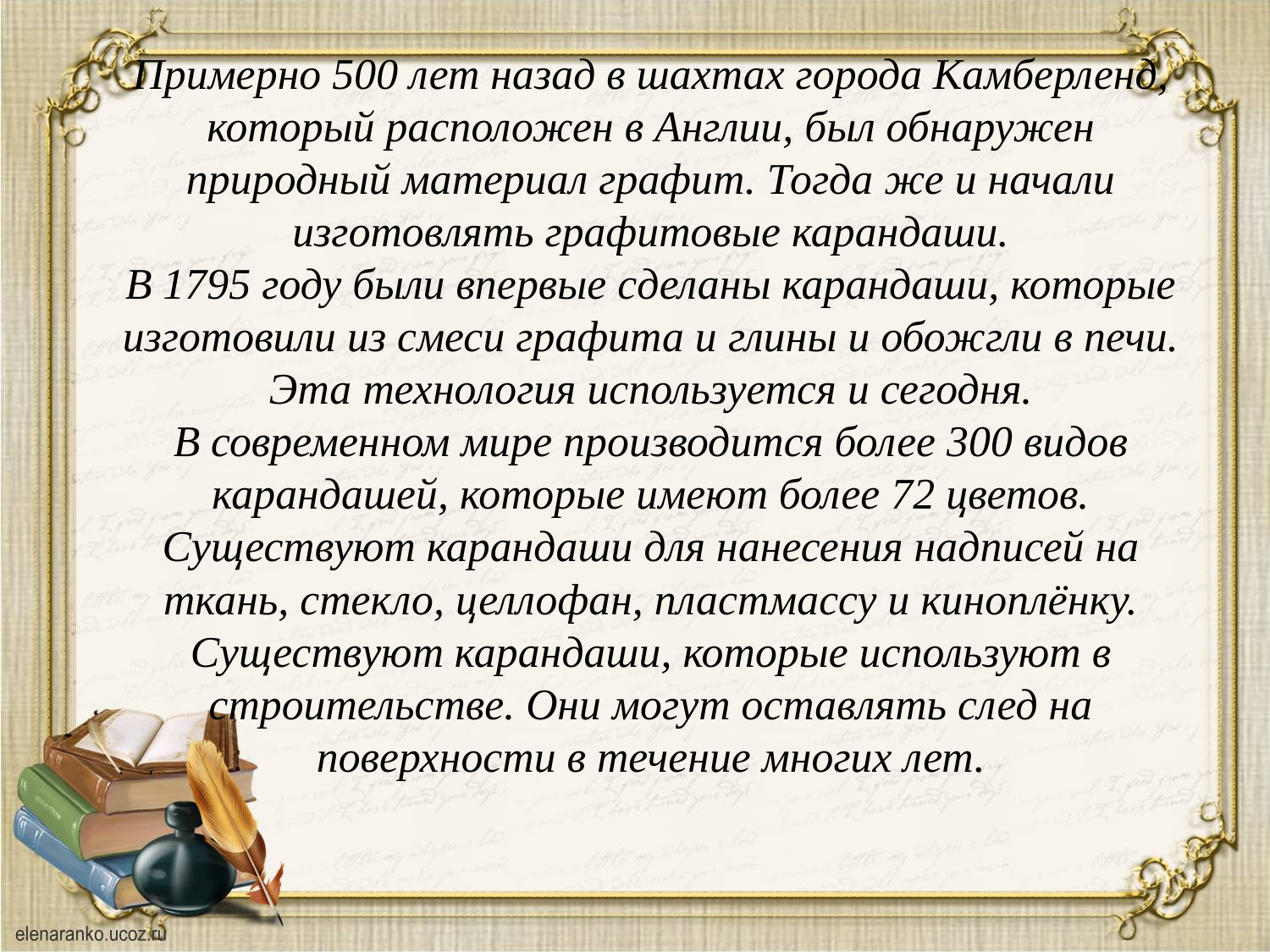

# Примерно 500 лет назад в шахтах города Камберленд, который расположен в Англии, был обнаружен природный материал графит. Тогда же и начали изготовлять графитовые карандаши. В 1795 году были впервые сделаны карандаши, которые изготовили из смеси графита и глины и обожгли в печи. Эта технология используется и сегодня. В современном мире производится более 300 видов карандашей, которые имеют более 72 цветов. Существуют карандаши для нанесения надписей на ткань, стекло, целлофан, пластмассу и киноплёнку. Существуют карандаши, которые используют в строительстве. Они могут оставлять след на поверхности в течение многих лет.